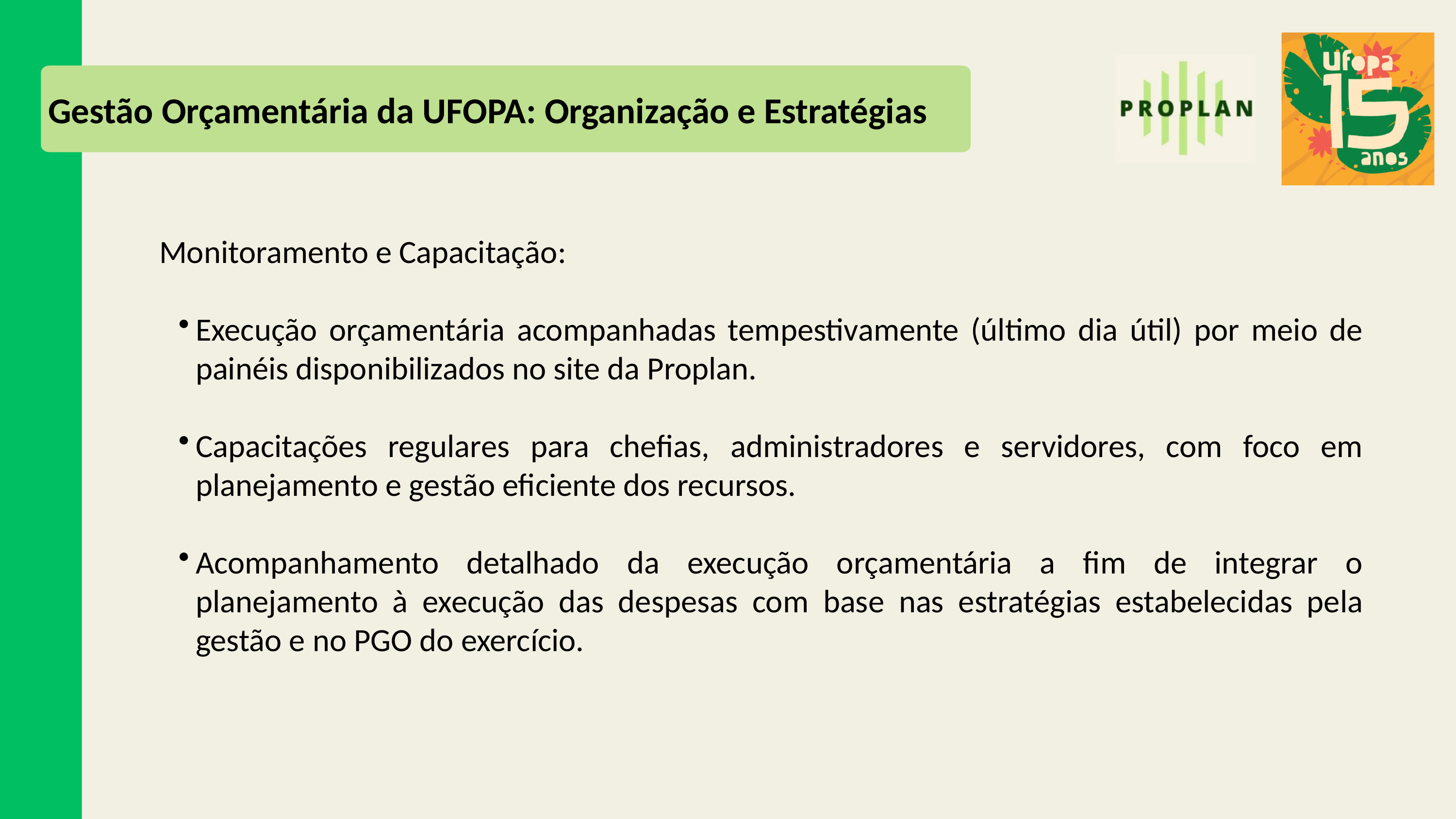

Gestão Orçamentária da UFOPA: Organização e Estratégias
Monitoramento e Capacitação:

Execução orçamentária acompanhadas tempestivamente (último dia útil) por meio de painéis disponibilizados no site da Proplan.

Capacitações regulares para chefias, administradores e servidores, com foco em planejamento e gestão eficiente dos recursos.

Acompanhamento detalhado da execução orçamentária a fim de integrar o planejamento à execução das despesas com base nas estratégias estabelecidas pela gestão e no PGO do exercício.